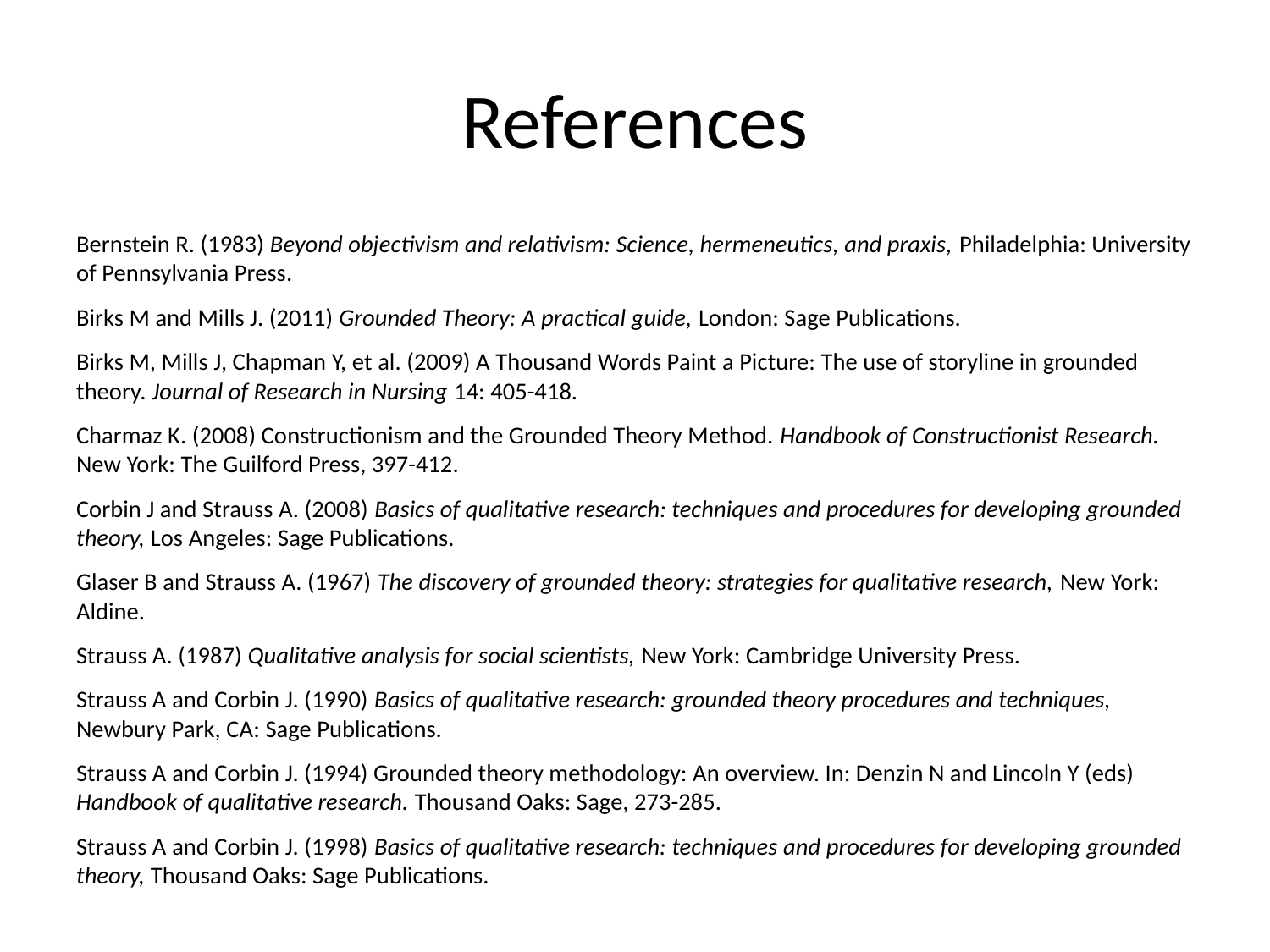

# References
Bernstein R. (1983) Beyond objectivism and relativism: Science, hermeneutics, and praxis, Philadelphia: University of Pennsylvania Press.
Birks M and Mills J. (2011) Grounded Theory: A practical guide, London: Sage Publications.
Birks M, Mills J, Chapman Y, et al. (2009) A Thousand Words Paint a Picture: The use of storyline in grounded theory. Journal of Research in Nursing 14: 405-418.
Charmaz K. (2008) Constructionism and the Grounded Theory Method. Handbook of Constructionist Research. New York: The Guilford Press, 397-412.
Corbin J and Strauss A. (2008) Basics of qualitative research: techniques and procedures for developing grounded theory, Los Angeles: Sage Publications.
Glaser B and Strauss A. (1967) The discovery of grounded theory: strategies for qualitative research, New York: Aldine.
Strauss A. (1987) Qualitative analysis for social scientists, New York: Cambridge University Press.
Strauss A and Corbin J. (1990) Basics of qualitative research: grounded theory procedures and techniques, Newbury Park, CA: Sage Publications.
Strauss A and Corbin J. (1994) Grounded theory methodology: An overview. In: Denzin N and Lincoln Y (eds) Handbook of qualitative research. Thousand Oaks: Sage, 273-285.
Strauss A and Corbin J. (1998) Basics of qualitative research: techniques and procedures for developing grounded theory, Thousand Oaks: Sage Publications.